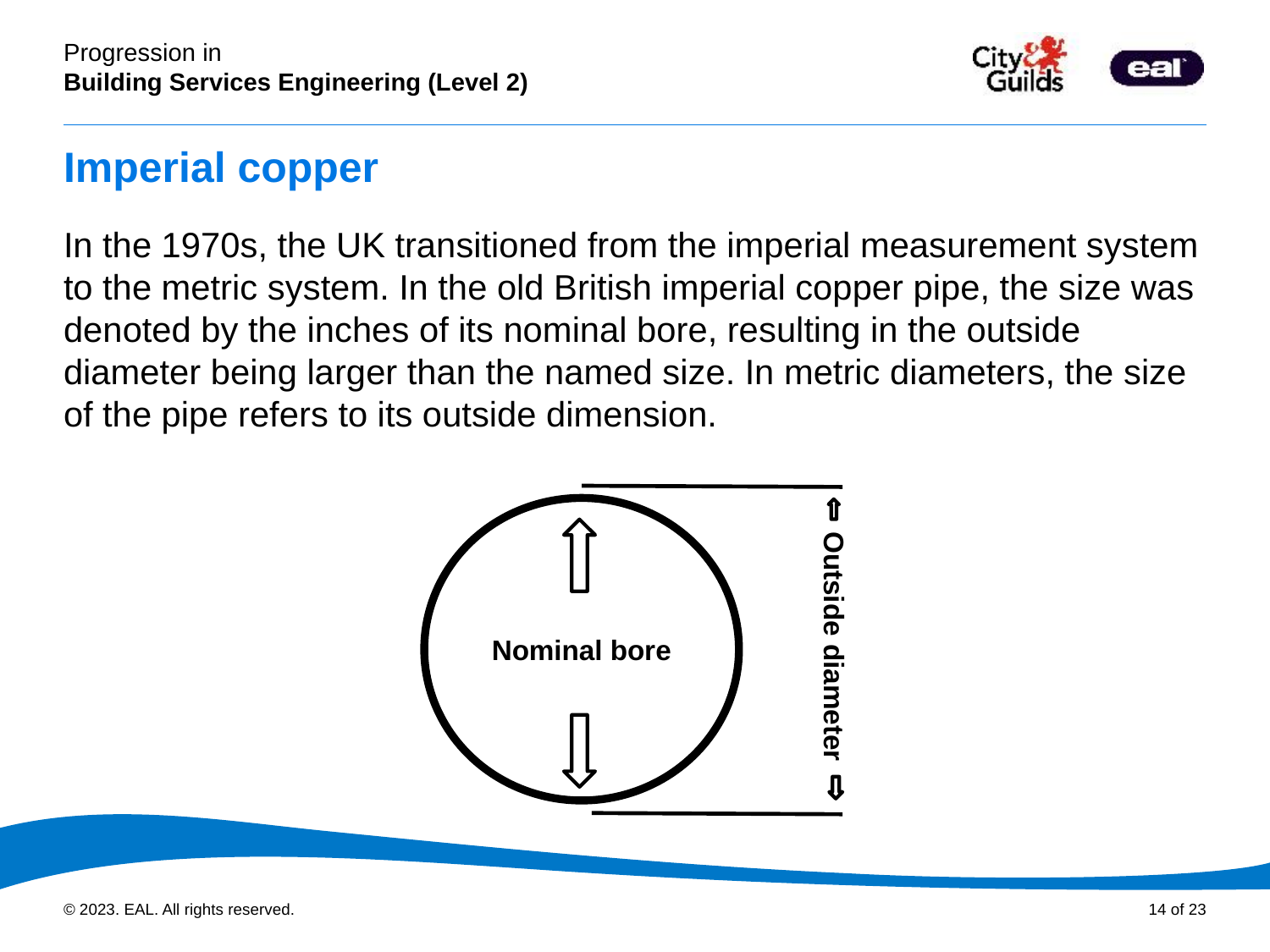

# Imperial copper
In the 1970s, the UK transitioned from the imperial measurement system to the metric system. In the old British imperial copper pipe, the size was denoted by the inches of its nominal bore, resulting in the outside diameter being larger than the named size. In metric diameters, the size of the pipe refers to its outside dimension.
Nominal bore

Outside diameter